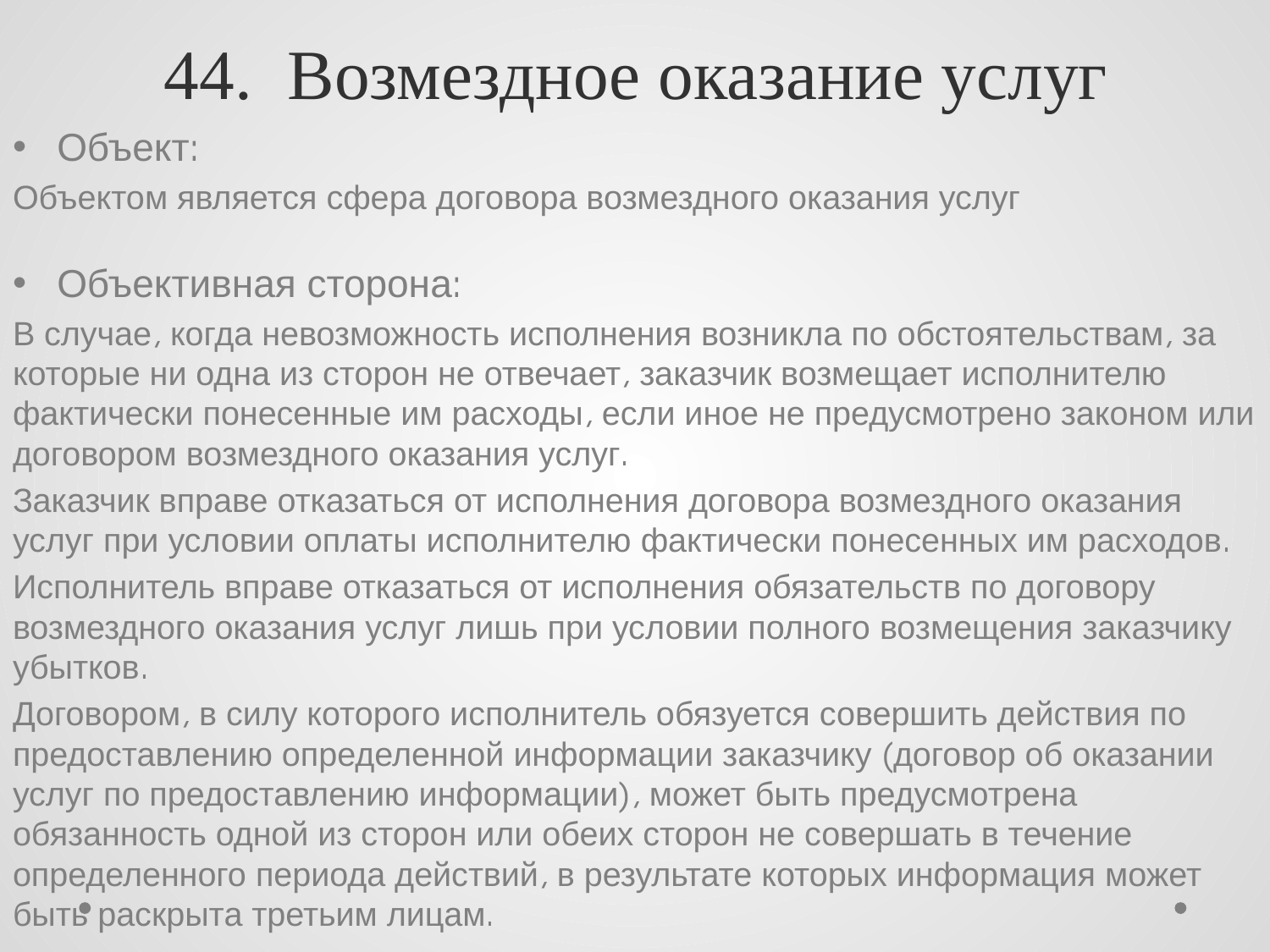

# 44.  Возмездное оказание услуг
Объект:
Объектом является сфера договора возмездного оказания услуг

Объективная сторона:
В случае, когда невозможность исполнения возникла по обстоятельствам, за которые ни одна из сторон не отвечает, заказчик возмещает исполнителю фактически понесенные им расходы, если иное не предусмотрено законом или договором возмездного оказания услуг.
Заказчик вправе отказаться от исполнения договора возмездного оказания услуг при условии оплаты исполнителю фактически понесенных им расходов.
Исполнитель вправе отказаться от исполнения обязательств по договору возмездного оказания услуг лишь при условии полного возмещения заказчику убытков.
Договором, в силу которого исполнитель обязуется совершить действия по предоставлению определенной информации заказчику (договор об оказании услуг по предоставлению информации), может быть предусмотрена обязанность одной из сторон или обеих сторон не совершать в течение определенного периода действий, в результате которых информация может быть раскрыта третьим лицам.